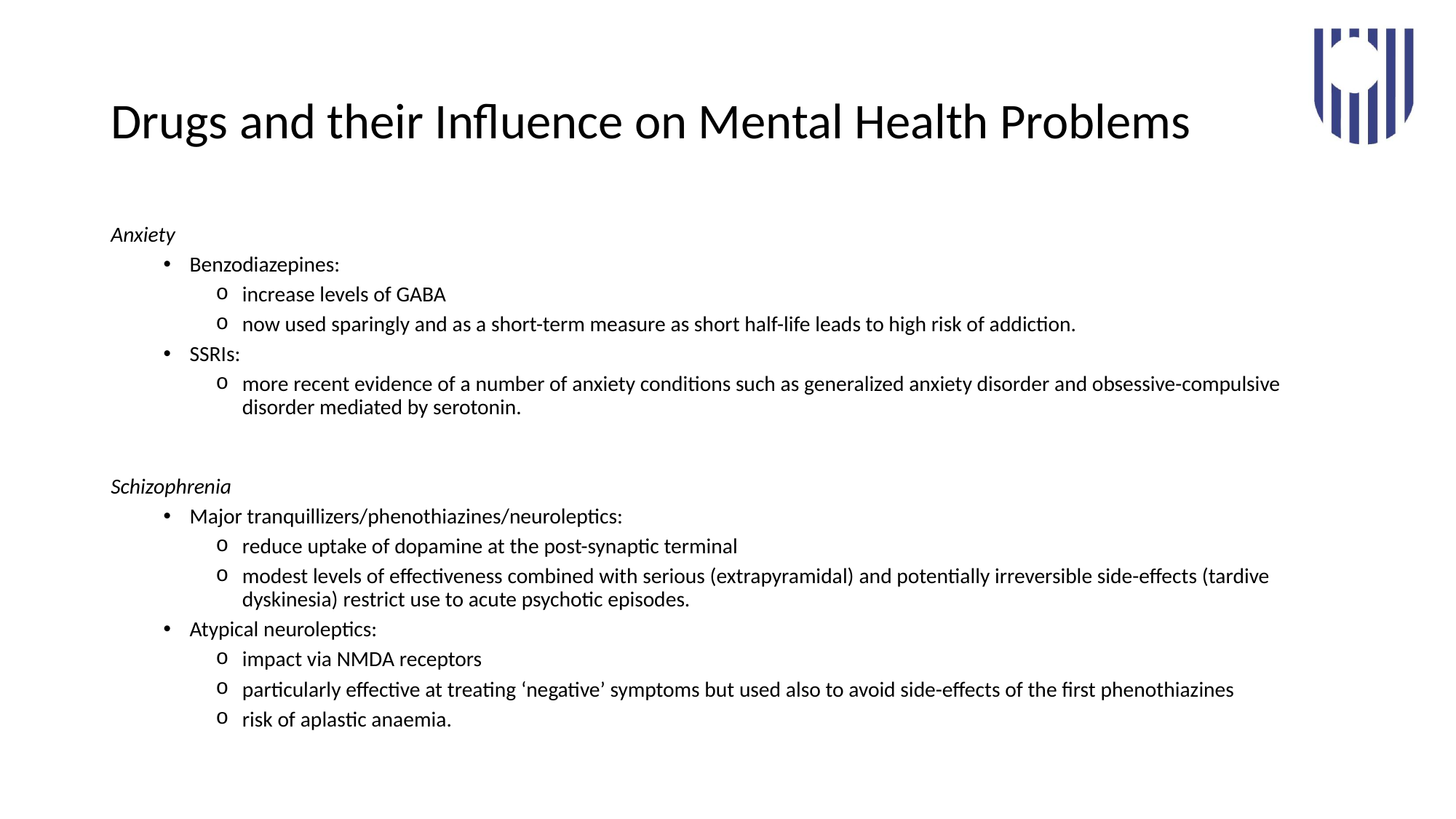

# Drugs and their Influence on Mental Health Problems
Anxiety
Benzodiazepines:
increase levels of GABA
now used sparingly and as a short-term measure as short half-life leads to high risk of addiction.
SSRIs:
more recent evidence of a number of anxiety conditions such as generalized anxiety disorder and obsessive-compulsive disorder mediated by serotonin.

Schizophrenia
Major tranquillizers/phenothiazines/neuroleptics:
reduce uptake of dopamine at the post-synaptic terminal
modest levels of effectiveness combined with serious (extrapyramidal) and potentially irreversible side-effects (tardive dyskinesia) restrict use to acute psychotic episodes.
Atypical neuroleptics:
impact via NMDA receptors
particularly effective at treating ‘negative’ symptoms but used also to avoid side-effects of the first phenothiazines
risk of aplastic anaemia.